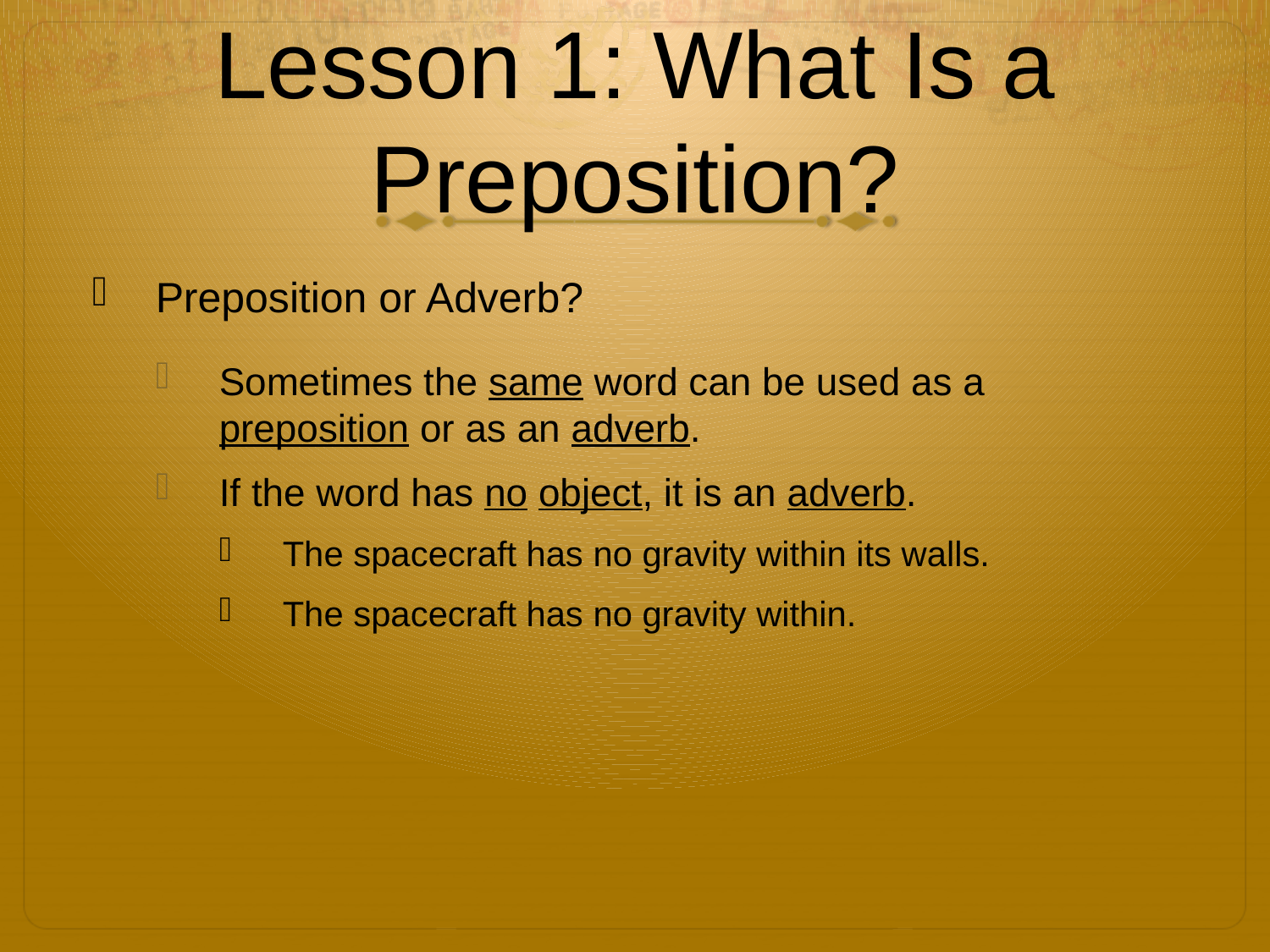

# Lesson 1: What Is a Preposition?
Preposition or Adverb?
Sometimes the same word can be used as a preposition or as an adverb.
If the word has no object, it is an adverb.
The spacecraft has no gravity within its walls.
The spacecraft has no gravity within.